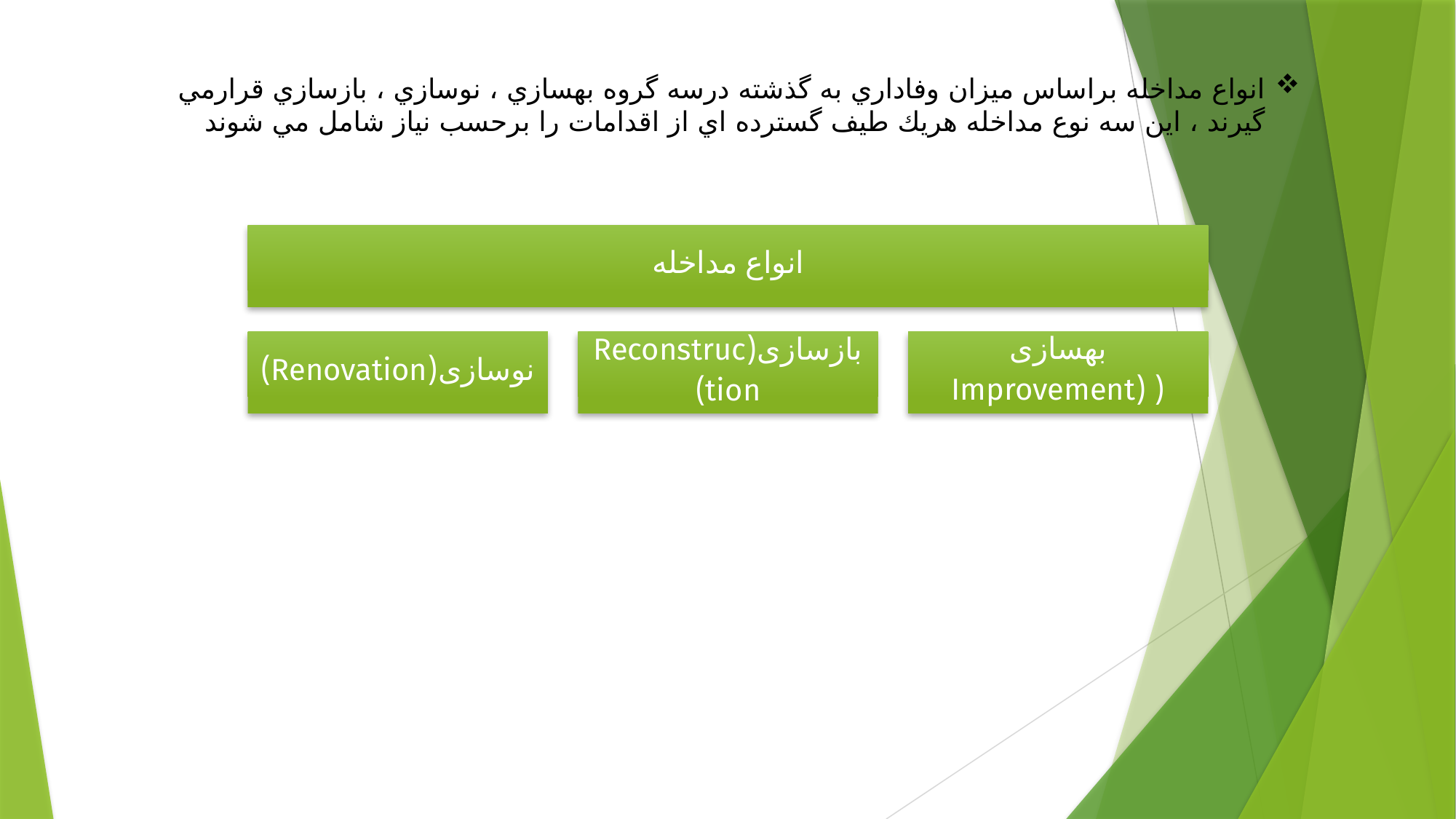

انواع مداخله براساس ميزان وفاداري به گذشته درسه گروه بهسازي ، نوسازي ، بازسازي قرارمي گيرند ، اين سه نوع مداخله هريك طيف گسترده اي از اقدامات را برحسب نياز شامل مي شوند
انواع مداخله
بهسازی ( (Improvement